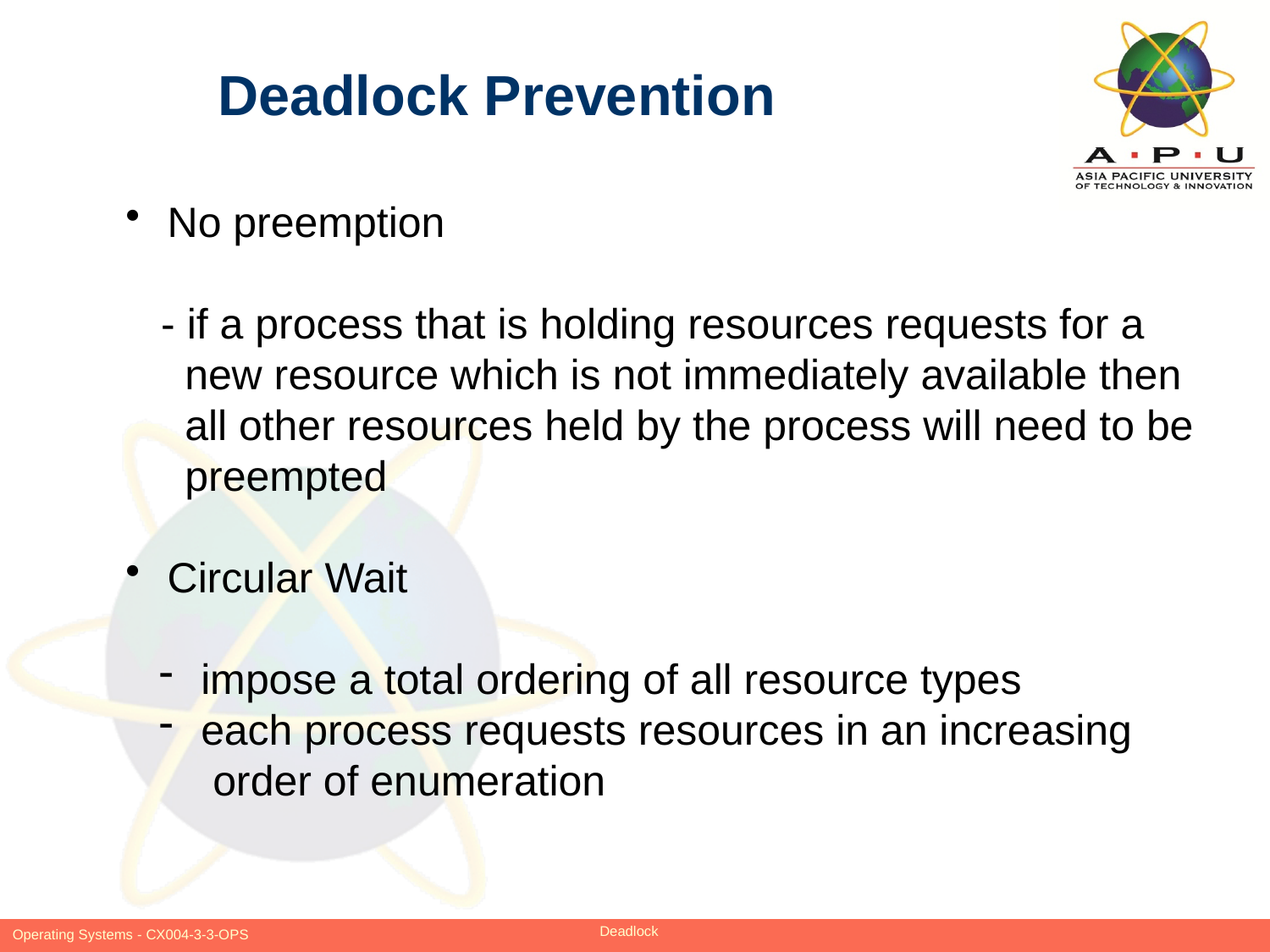

Deadlock Prevention
 No preemption

   - if a process that is holding resources requests for a
     new resource which is not immediately available then
     all other resources held by the process will need to be
     preempted

 Circular Wait

 impose a total ordering of all resource types
 each process requests resources in an increasing
  order of enumeration

Slide 13 of 18